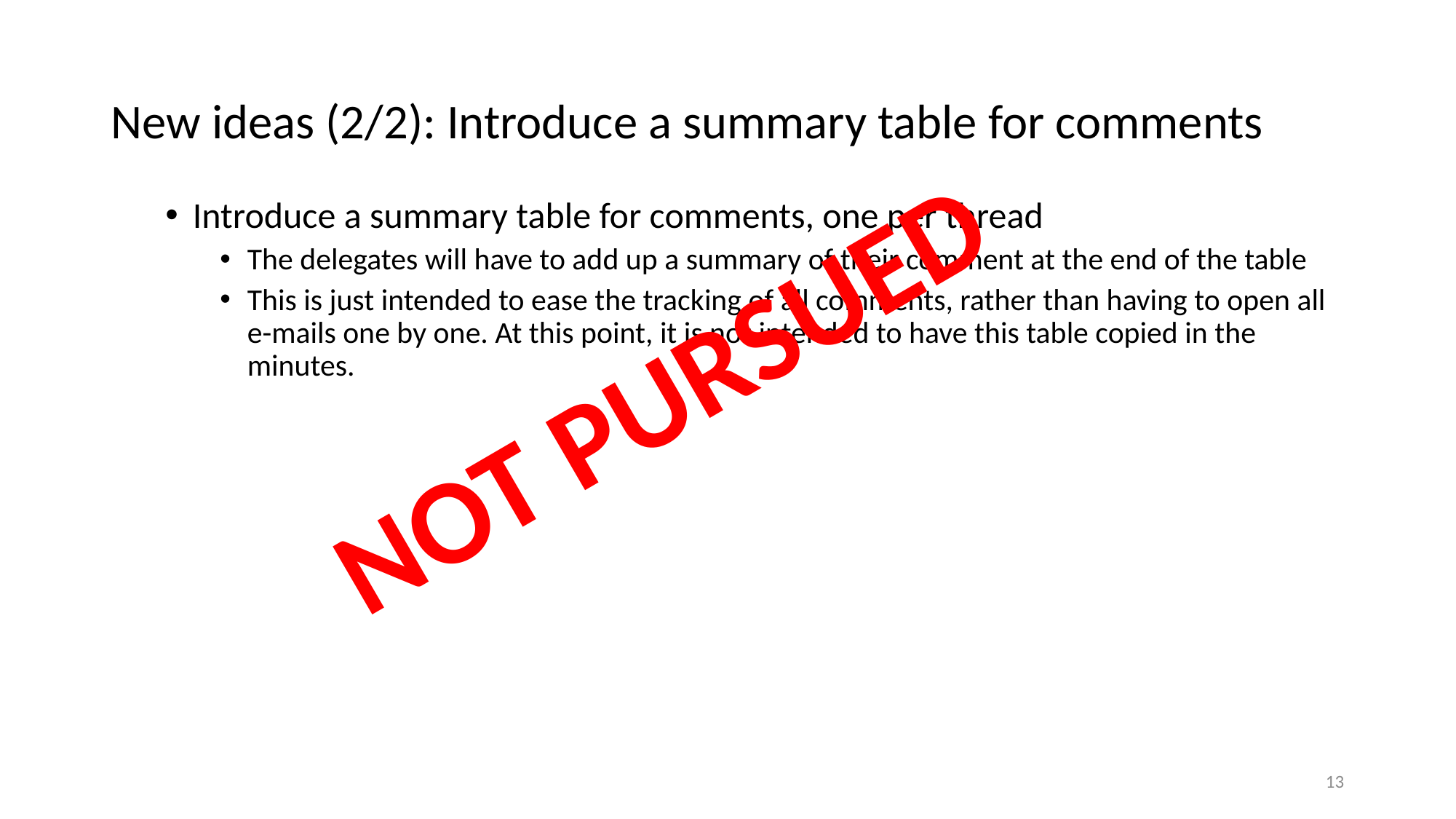

# New ideas (2/2): Introduce a summary table for comments
Introduce a summary table for comments, one per thread
The delegates will have to add up a summary of their comment at the end of the table
This is just intended to ease the tracking of all comments, rather than having to open all e-mails one by one. At this point, it is not intended to have this table copied in the minutes.
NOT PURSUED
13